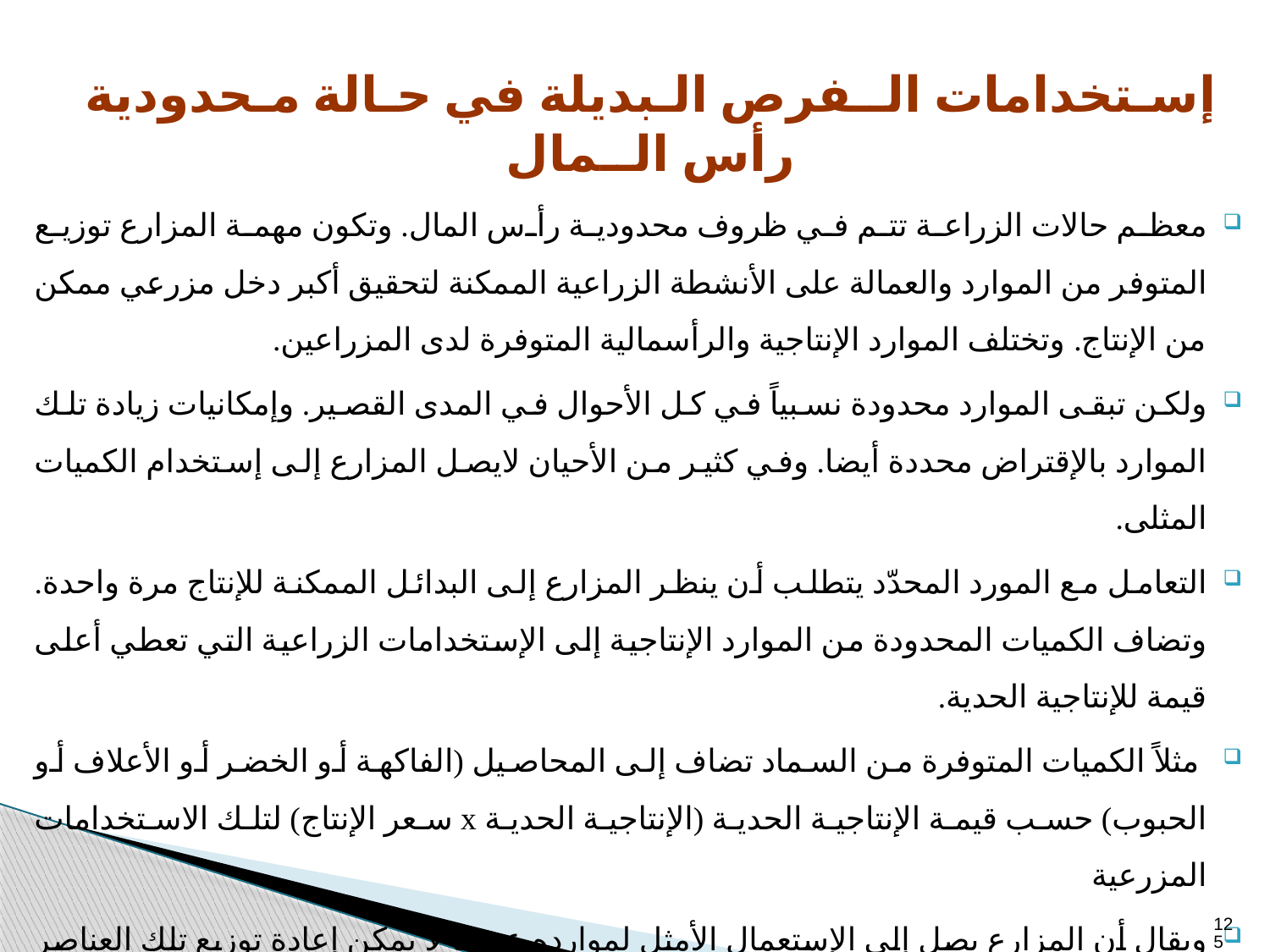

# إسـتخدامات الــفرص الـبديلة في حـالة مـحدودية رأس الــمال
معظم حالات الزراعة تتم في ظروف محدودية رأس المال. وتكون مهمة المزارع توزيع المتوفر من الموارد والعمالة على الأنشطة الزراعية الممكنة لتحقيق أكبر دخل مزرعي ممكن من الإنتاج. وتختلف الموارد الإنتاجية والرأسمالية المتوفرة لدى المزراعين.
ولكن تبقى الموارد محدودة نسبياً في كل الأحوال في المدى القصير. وإمكانيات زيادة تلك الموارد بالإقتراض محددة أيضا. وفي كثير من الأحيان لايصل المزارع إلى إستخدام الكميات المثلى.
التعامل مع المورد المحدّد يتطلب أن ينظر المزارع إلى البدائل الممكنة للإنتاج مرة واحدة. وتضاف الكميات المحدودة من الموارد الإنتاجية إلى الإستخدامات الزراعية التي تعطي أعلى قيمة للإنتاجية الحدية.
 مثلاً الكميات المتوفرة من السماد تضاف إلى المحاصيل (الفاكهة أو الخضر أو الأعلاف أو الحبوب) حسب قيمة الإنتاجية الحدية (الإنتاجية الحدية x سعر الإنتاج) لتلك الاستخدامات المزرعية
ويقال أن المزارع يصل إلى الإستعمال الأمثل لموارده عندما لا يمكن إعادة توزيع تلك العناصر من إستخدام إلى آخر بما يؤدي إلى زيادة العائد الصافي للنشاط المزرعي الإجمالي، أي أن استخدام الموارد في حالة توازن.
125